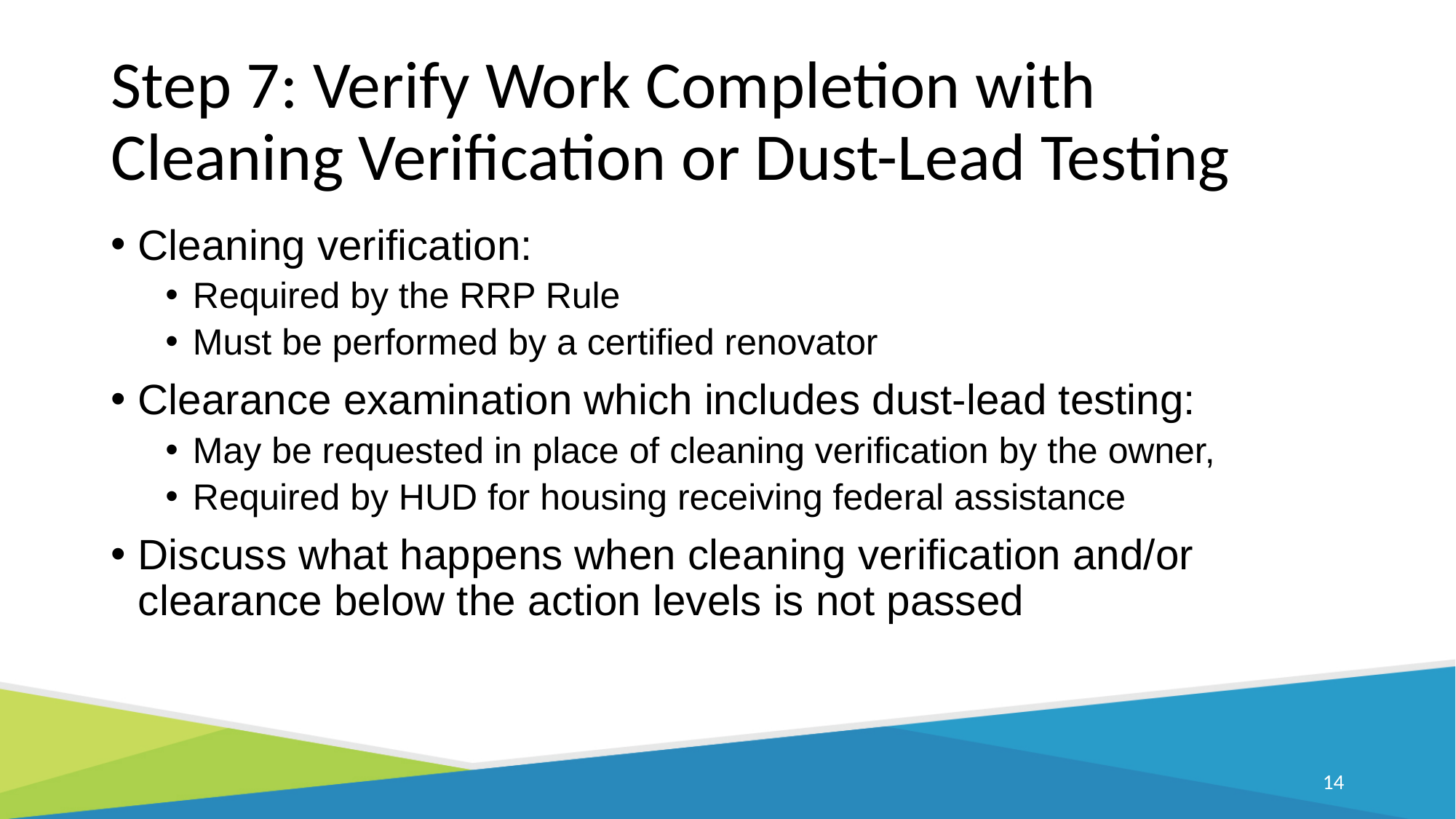

# Step 7: Verify Work Completion with Cleaning Verification or Dust-Lead Testing
Cleaning verification:
Required by the RRP Rule
Must be performed by a certified renovator
Clearance examination which includes dust-lead testing:
May be requested in place of cleaning verification by the owner,
Required by HUD for housing receiving federal assistance
Discuss what happens when cleaning verification and/or clearance below the action levels is not passed
14